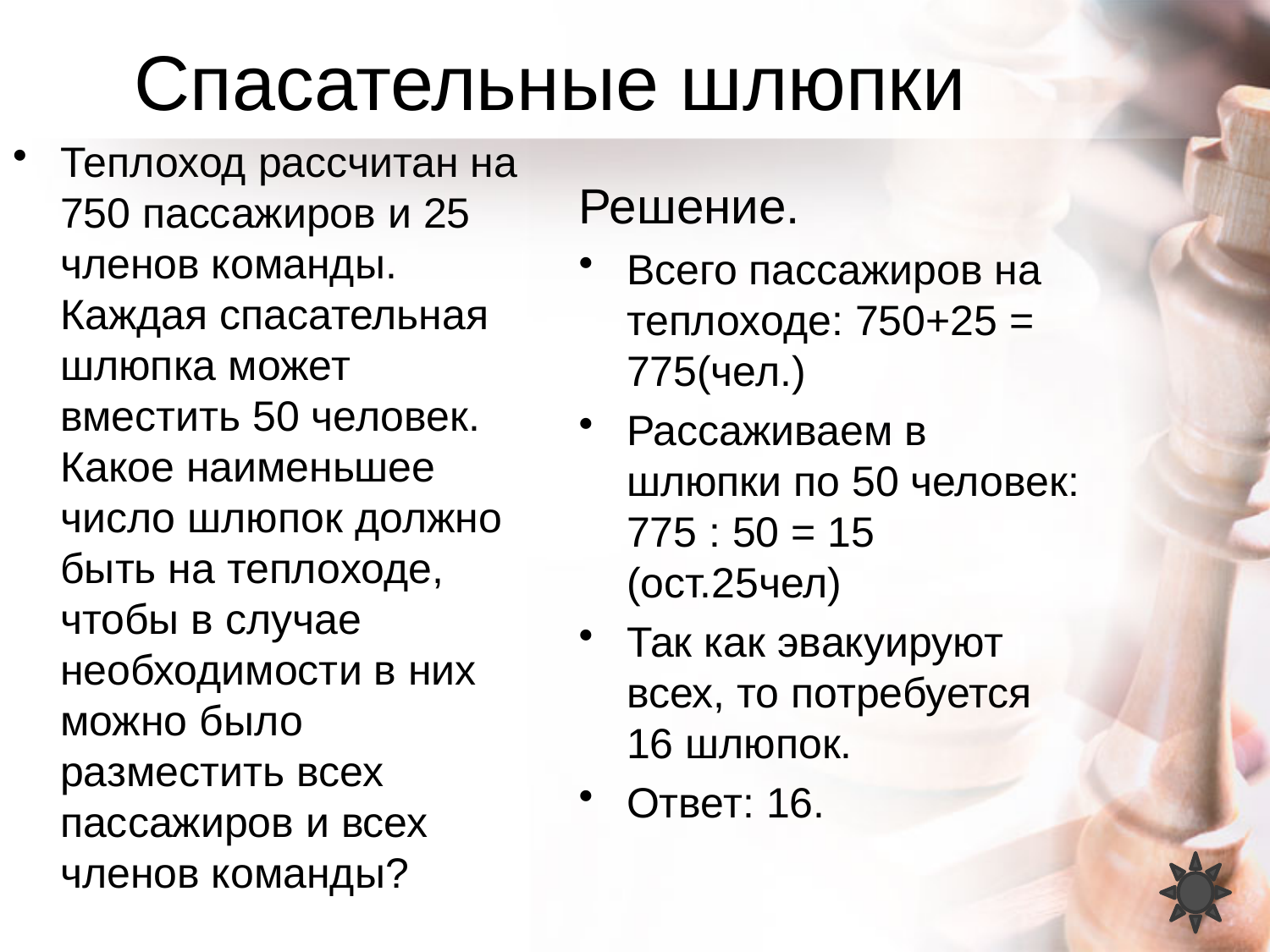

# Спасательные шлюпки
Теплоход рассчитан на 750 пассажиров и 25 членов команды. Каждая спасательная шлюпка может вместить 50 человек. Какое наименьшее число шлюпок должно быть на теплоходе, чтобы в случае необходимости в них можно было разместить всех пассажиров и всех членов команды?

Решение.
Всего пассажиров на теплоходе: 750+25 = 775(чел.)
Рассаживаем в шлюпки по 50 человек: 775 : 50 = 15 (ост.25чел)
Так как эвакуируют всех, то потребуется 16 шлюпок.
Ответ: 16.